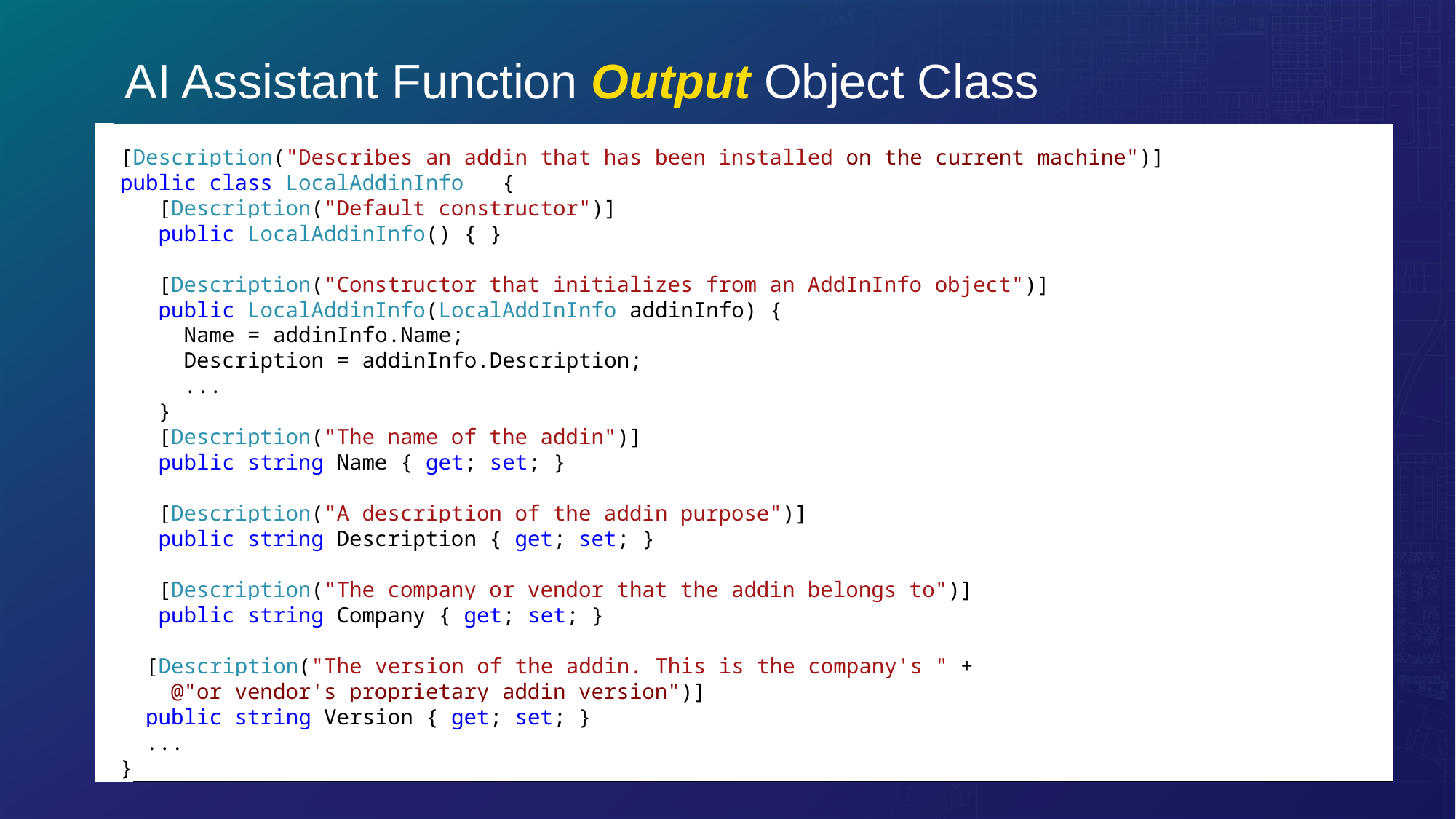

# AI Assistant Function Output Object Class

  [Description("Describes an addin that has been installed on the current machine")]
  public class LocalAddinInfo   {
     [Description("Default constructor")]
     public LocalAddinInfo() { }

     [Description("Constructor that initializes from an AddInInfo object")]
     public LocalAddinInfo(LocalAddInInfo addinInfo) {
       Name = addinInfo.Name;
       Description = addinInfo.Description;
       ...
     }
     [Description("The name of the addin")]
     public string Name { get; set; }

     [Description("A description of the addin purpose")]
     public string Description { get; set; }

     [Description("The company or vendor that the addin belongs to")]
     public string Company { get; set; }

    [Description("The version of the addin. This is the company's " +
      @"or vendor's proprietary addin version")]
    public string Version { get; set; }
    ...
  }